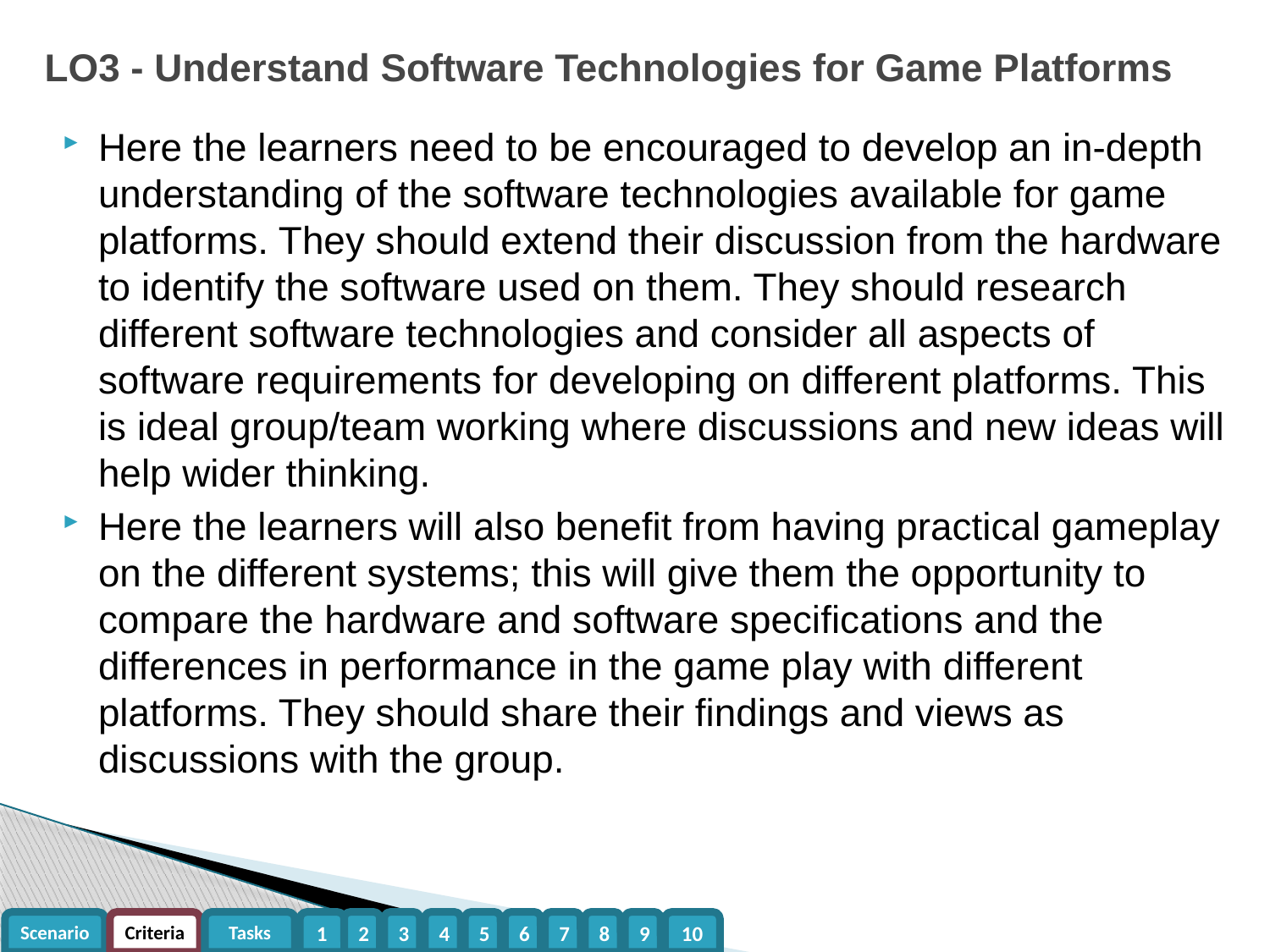

# LO3 - Understand Software Technologies for Game Platforms
Here the learners need to be encouraged to develop an in-depth understanding of the software technologies available for game platforms. They should extend their discussion from the hardware to identify the software used on them. They should research different software technologies and consider all aspects of software requirements for developing on different platforms. This is ideal group/team working where discussions and new ideas will help wider thinking.
Here the learners will also benefit from having practical gameplay on the different systems; this will give them the opportunity to compare the hardware and software specifications and the differences in performance in the game play with different platforms. They should share their findings and views as discussions with the group.